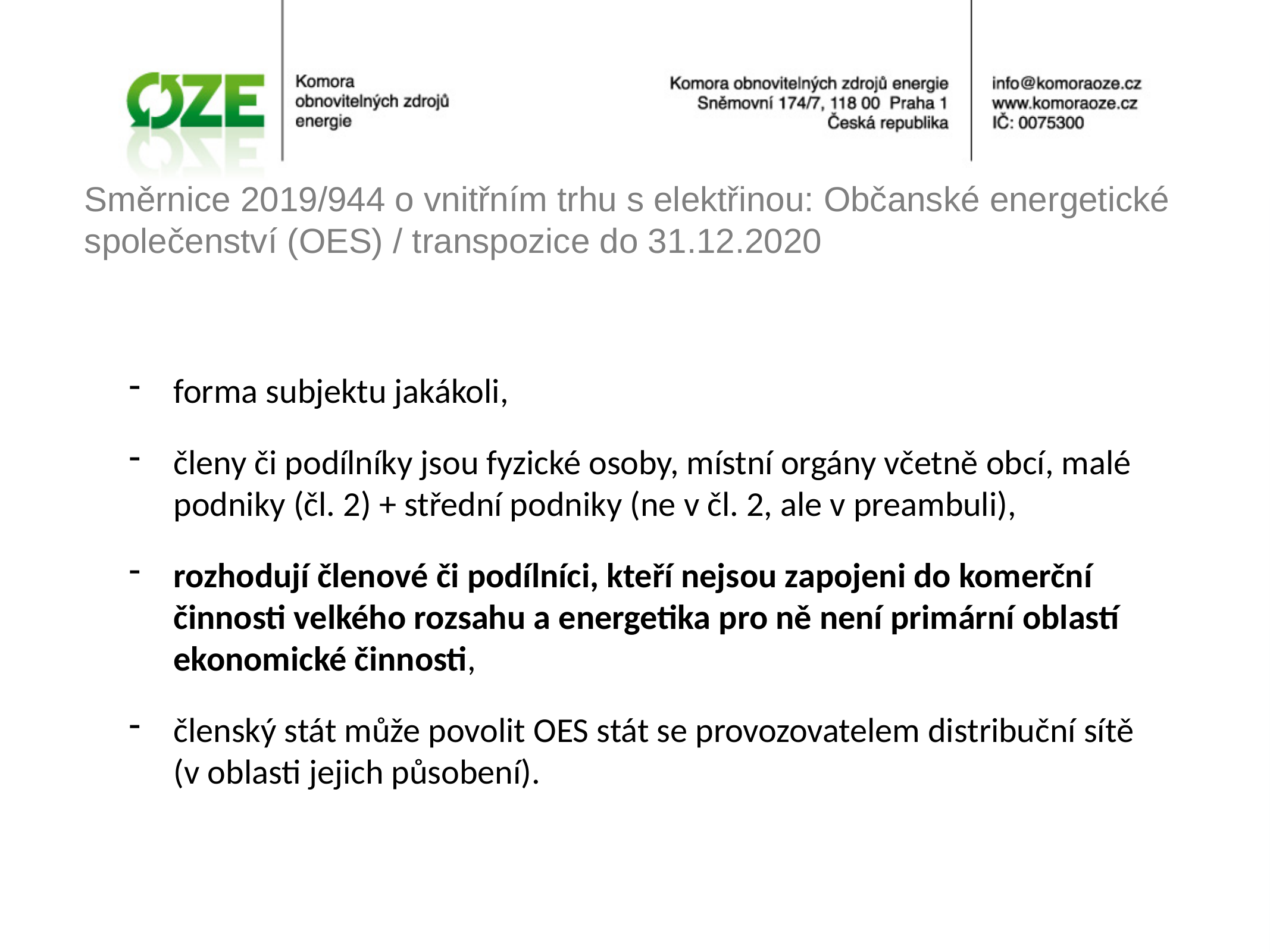

# Směrnice 2019/944 o vnitřním trhu s elektřinou: Občanské energetické společenství (OES) / transpozice do 31.12.2020
forma subjektu jakákoli,
členy či podílníky jsou fyzické osoby, místní orgány včetně obcí, malé podniky (čl. 2) + střední podniky (ne v čl. 2, ale v preambuli),
rozhodují členové či podílníci, kteří nejsou zapojeni do komerční činnosti velkého rozsahu a energetika pro ně není primární oblastí ekonomické činnosti,
členský stát může povolit OES stát se provozovatelem distribuční sítě (v oblasti jejich působení).